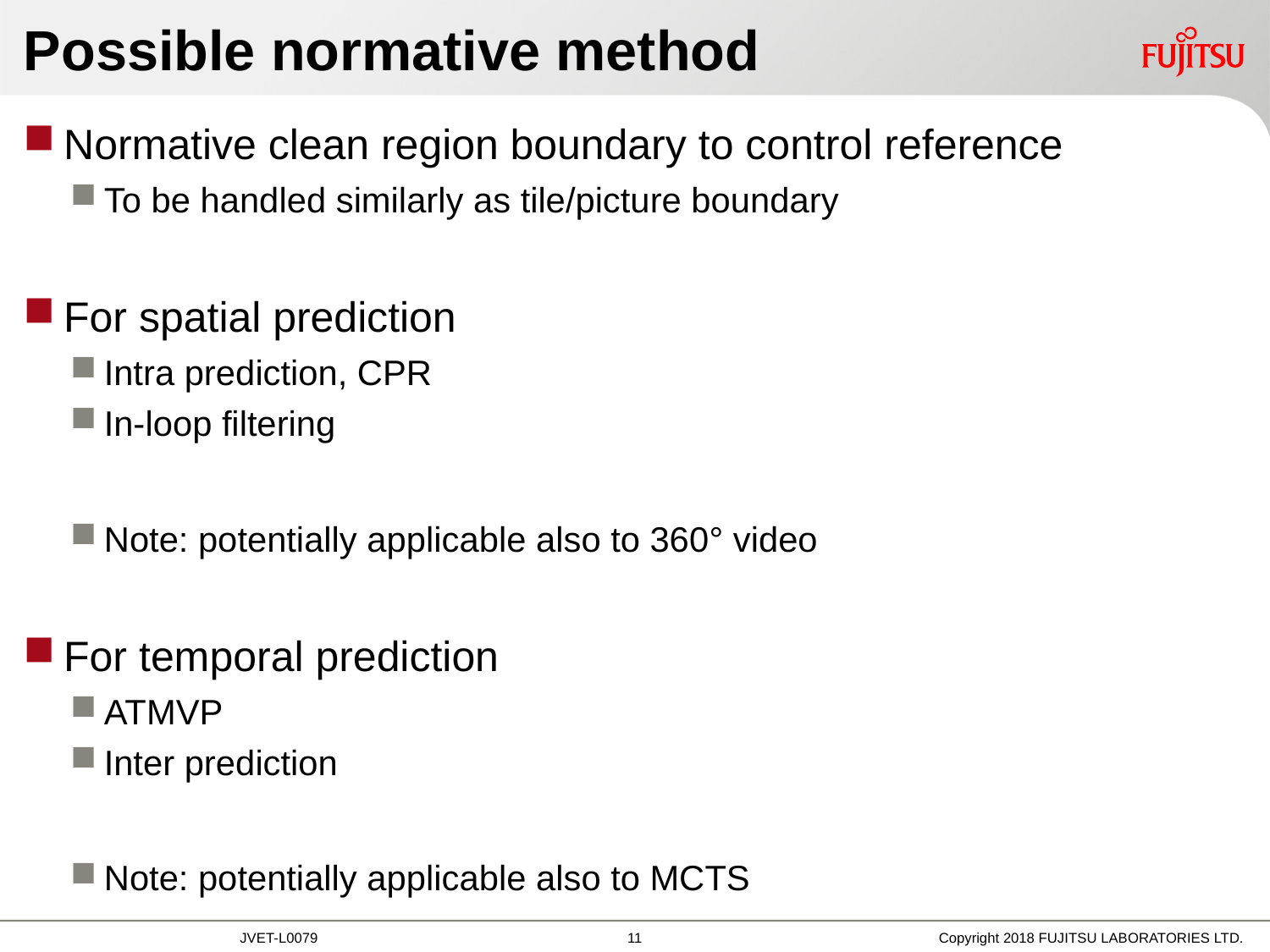

# Possible normative method
Normative clean region boundary to control reference
To be handled similarly as tile/picture boundary

For spatial prediction
Intra prediction, CPR
In-loop filtering

Note: potentially applicable also to 360° video

For temporal prediction
ATMVP
Inter prediction

Note: potentially applicable also to MCTS

11
Copyright 2018 FUJITSU LABORATORIES LTD.